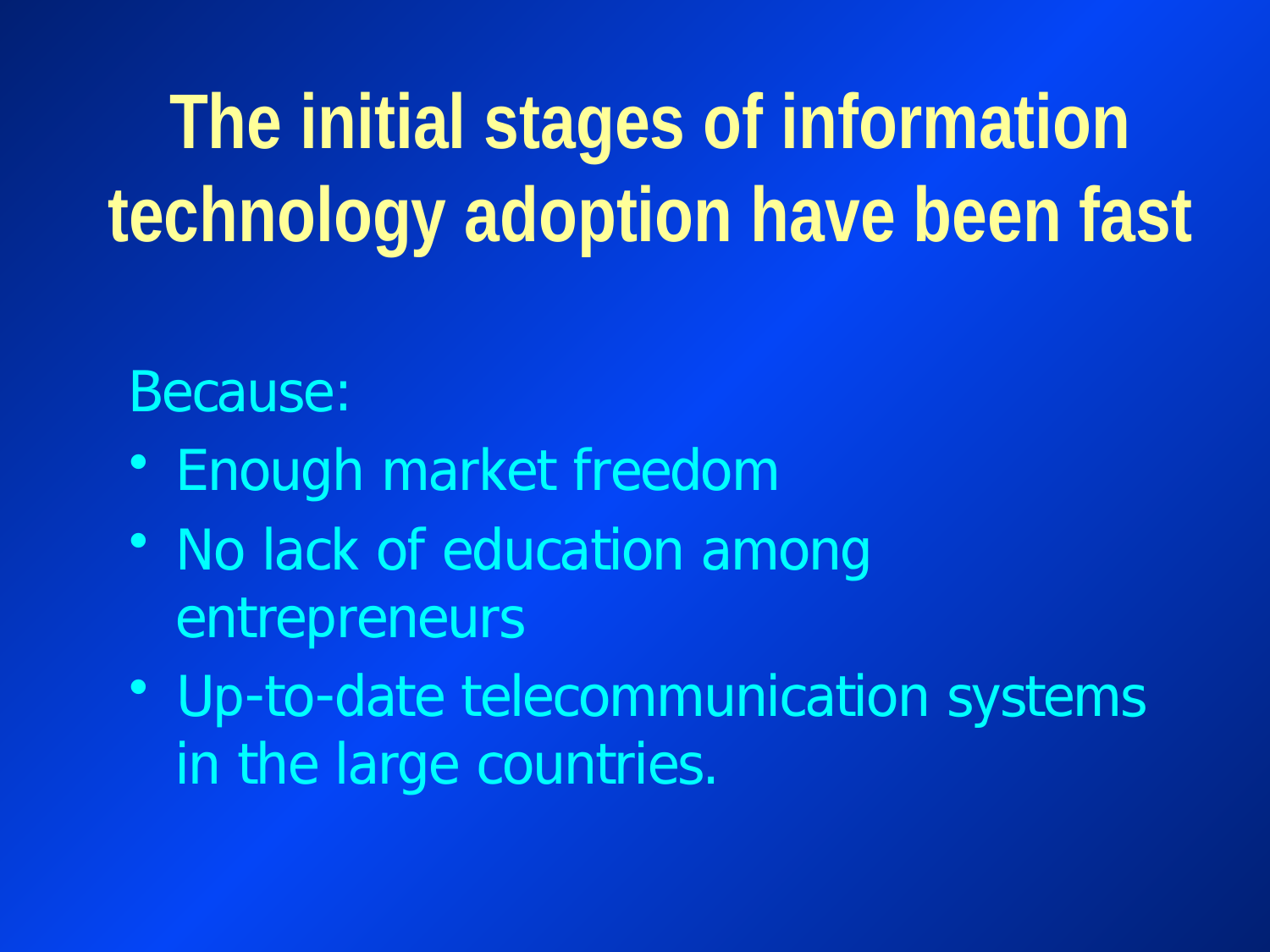

# The initial stages of information technology adoption have been fast
Because:
Enough market freedom
No lack of education among entrepreneurs
Up-to-date telecommunication systems in the large countries.